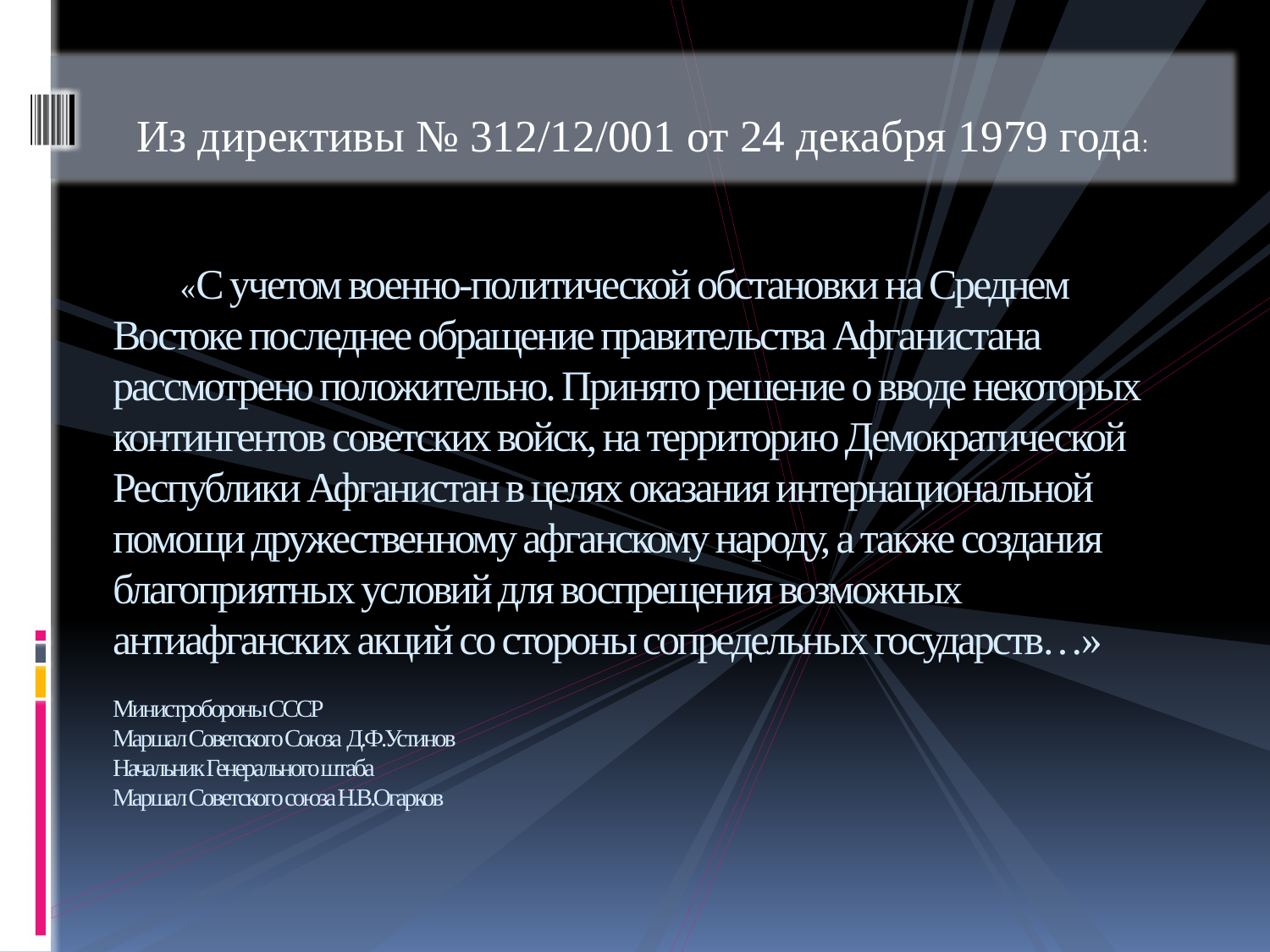

Из директивы № 312/12/001 от 24 декабря 1979 года:
# «С учетом военно-политической обстановки на Среднем Востоке последнее обращение правительства Афганистана рассмотрено положительно. Принято решение о вводе некоторых контингентов советских войск, на территорию Демократической Республики Афганистан в целях оказания интернациональной помощи дружественному афганскому народу, а также создания благоприятных условий для воспрещения возможных антиафганских акций со стороны сопредельных государств…» Министробороны СССР Маршал Советского Союза  Д.Ф.Устинов Начальник Генерального штаба Маршал Советского союза Н.В.Огарков